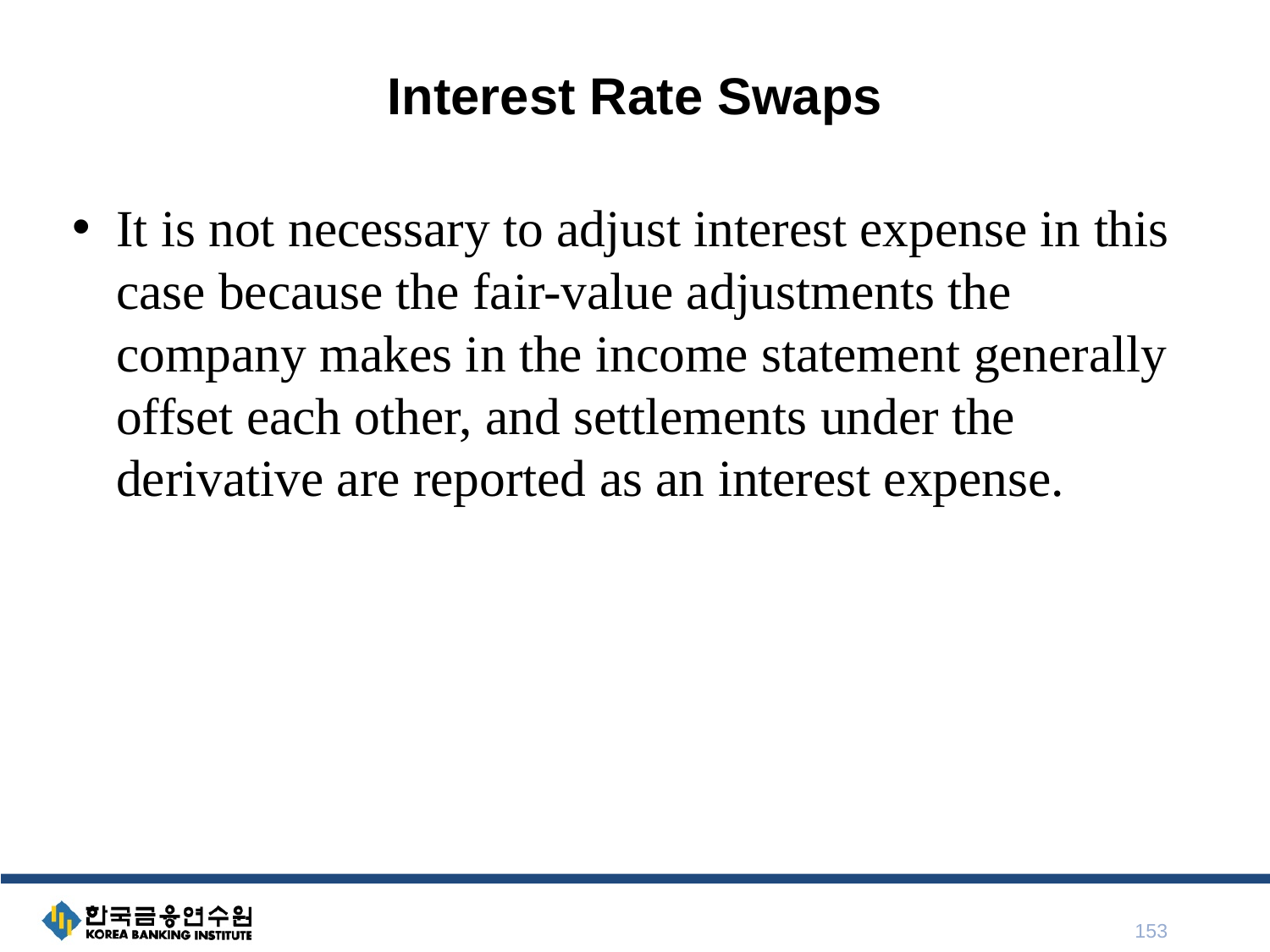

# Interest Rate Swaps
It is not necessary to adjust interest expense in this case because the fair-value adjustments the company makes in the income statement generally offset each other, and settlements under the derivative are reported as an interest expense.
153